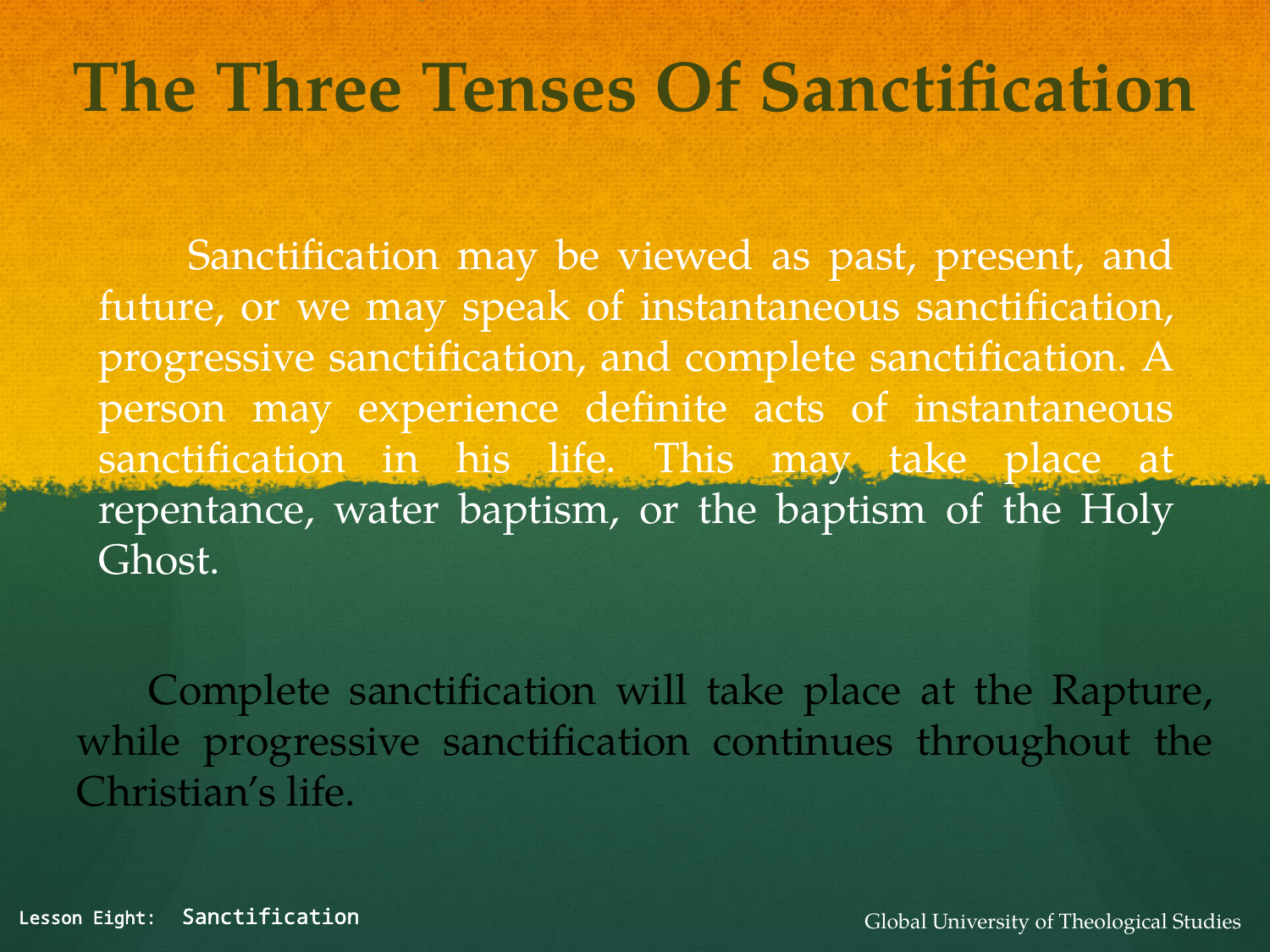

The Three Tenses Of Sanctification
     Sanctification may be viewed as past, present, and future, or we may speak of instantaneous sanctification, progressive sanctification, and complete sanctification. A person may experience definite acts of instantaneous sanctification in his life. This may take place at repentance, water baptism, or the baptism of the Holy Ghost.
    Complete sanctification will take place at the Rapture, while progressive sanctification continues throughout the Christian’s life.
Lesson Eight:  Sanctification
Global University of Theological Studies